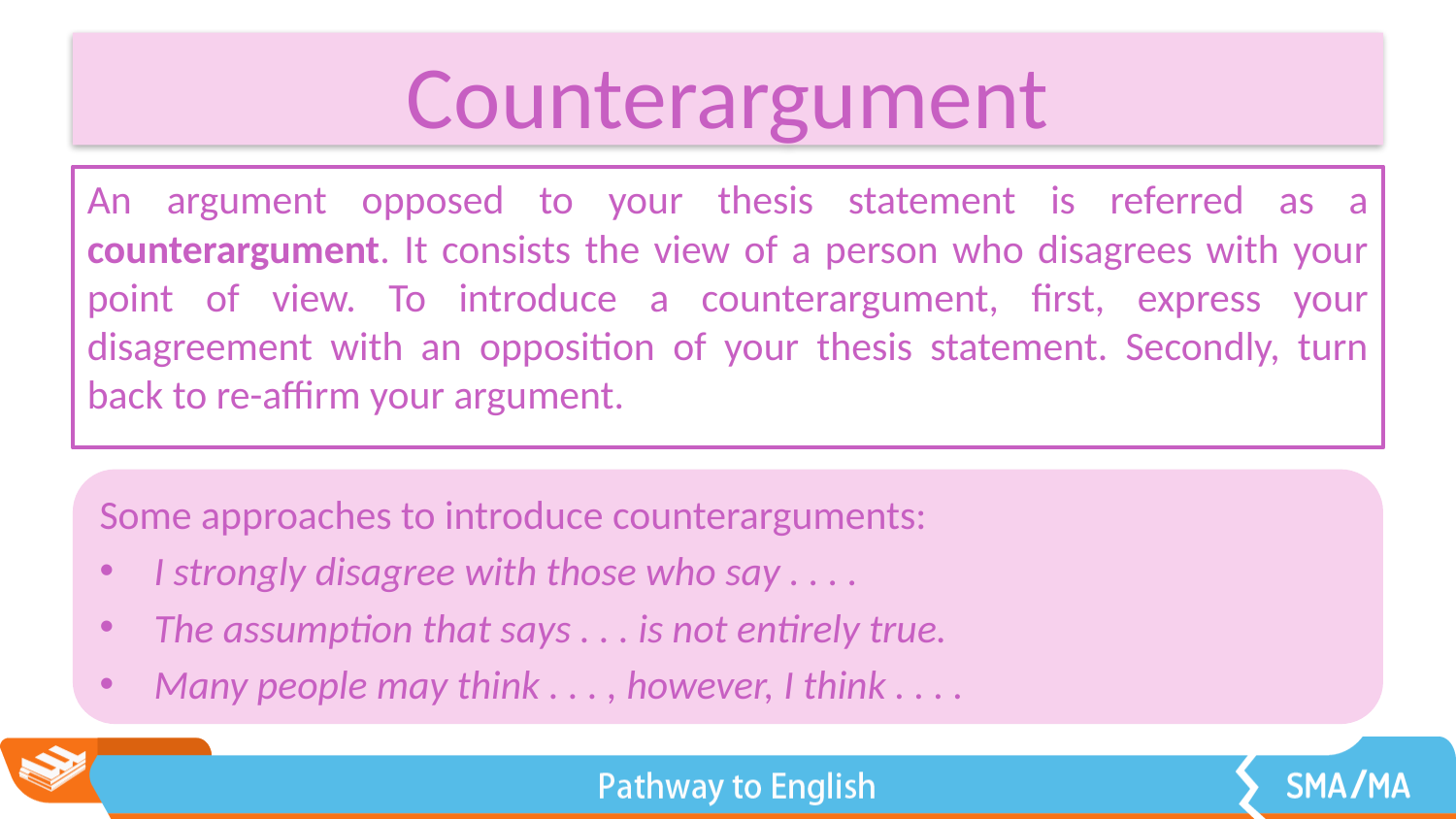

Counterargument
An argument opposed to your thesis statement is referred as a counterargument. It consists the view of a person who disagrees with your point of view. To introduce a counterargument, first, express your disagreement with an opposition of your thesis statement. Secondly, turn back to re-affirm your argument.
Some approaches to introduce counterarguments:
I strongly disagree with those who say . . . .
The assumption that says . . . is not entirely true.
Many people may think . . . , however, I think . . . .